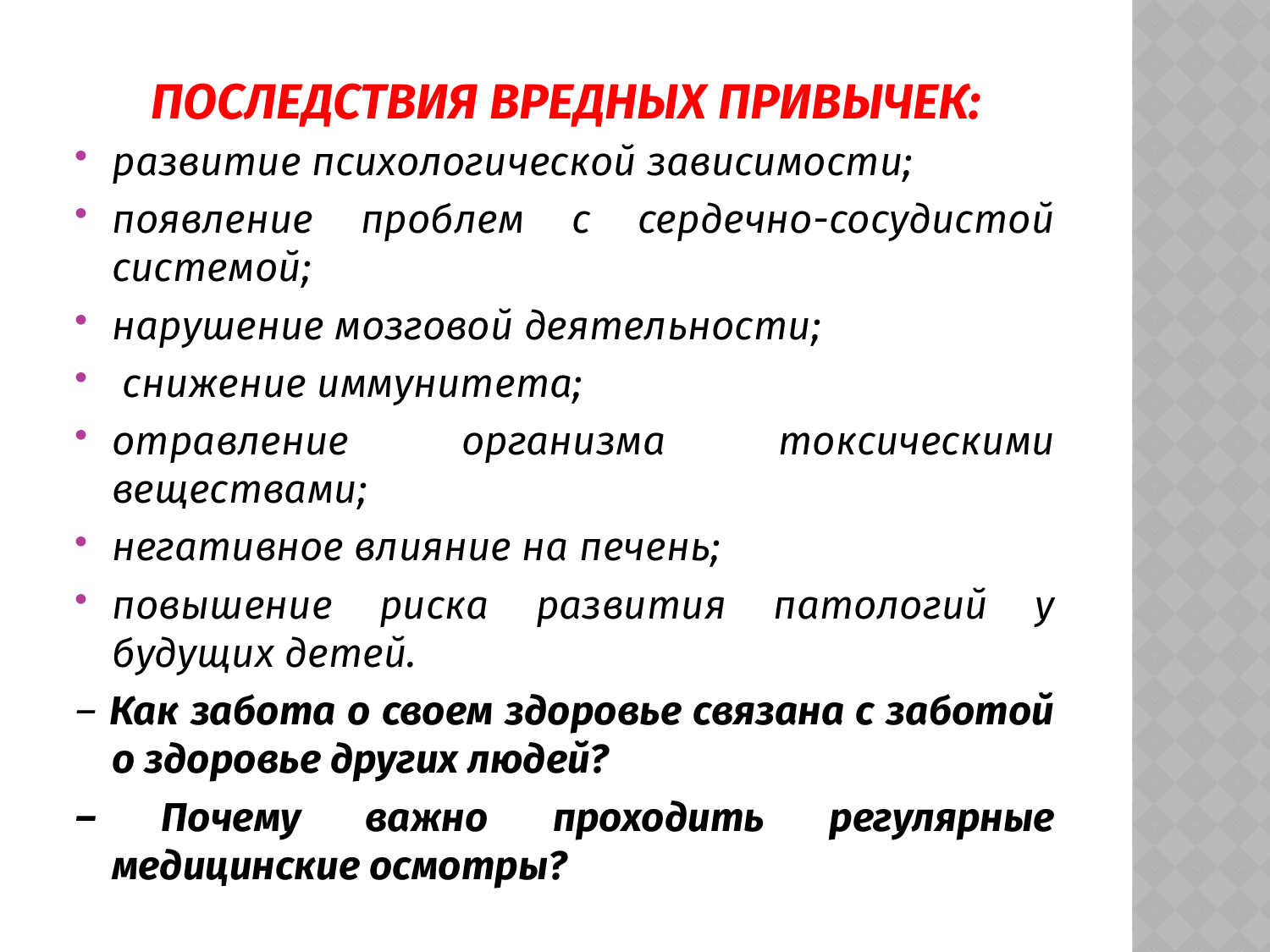

# последствия вредных привычек:
развитие психологической зависимости;
появление проблем с сердечно-сосудистой системой;
нарушение мозговой деятельности;
 снижение иммунитета;
отравление организма токсическими веществами;
негативное влияние на печень;
повышение риска развития патологий у будущих детей.
– Как забота о своем здоровье связана с заботой о здоровье других людей?
– Почему важно проходить регулярные медицинские осмотры?